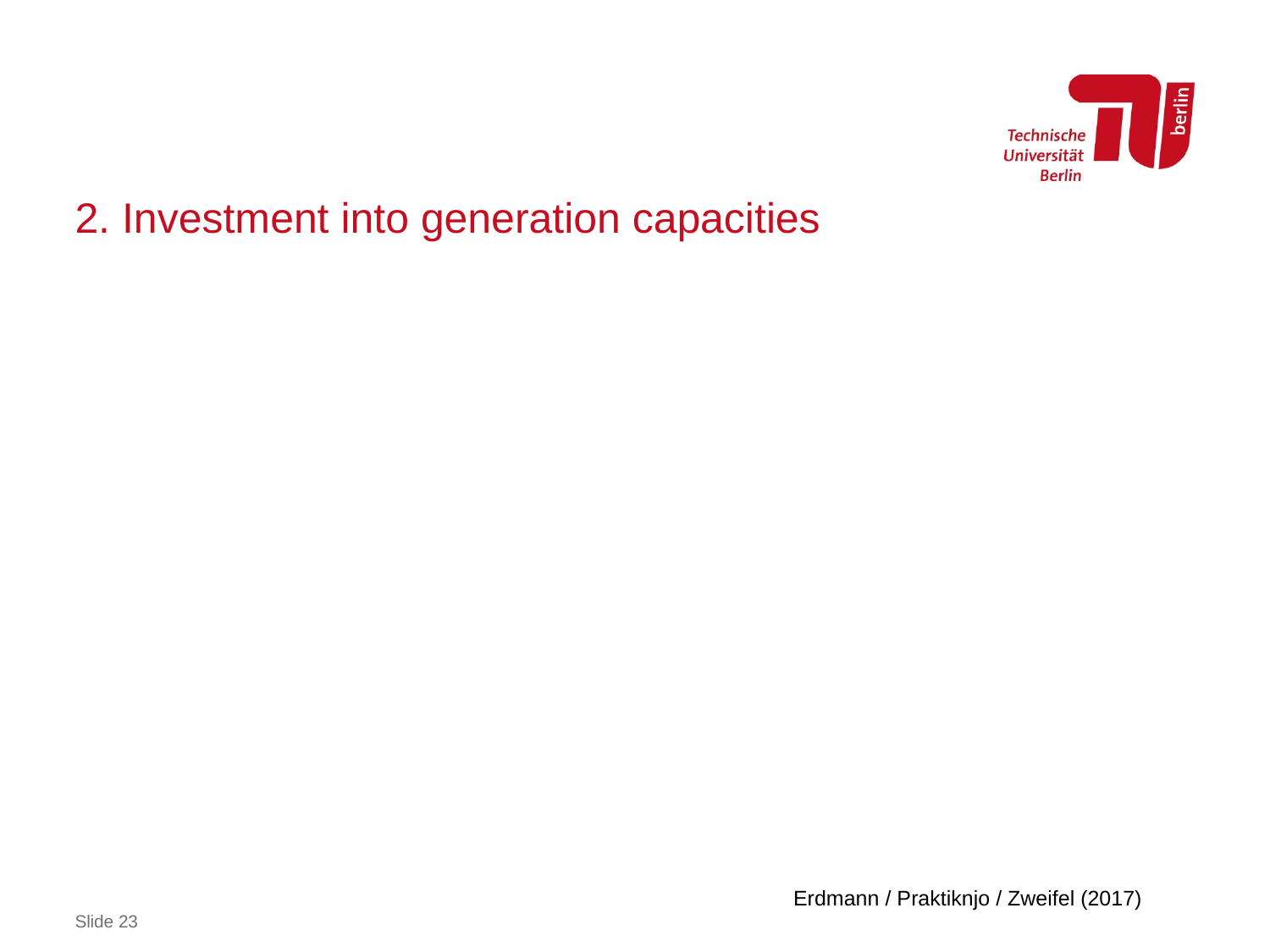

# 2. Investment into generation capacities
Erdmann / Praktiknjo / Zweifel (2017)
Slide 23